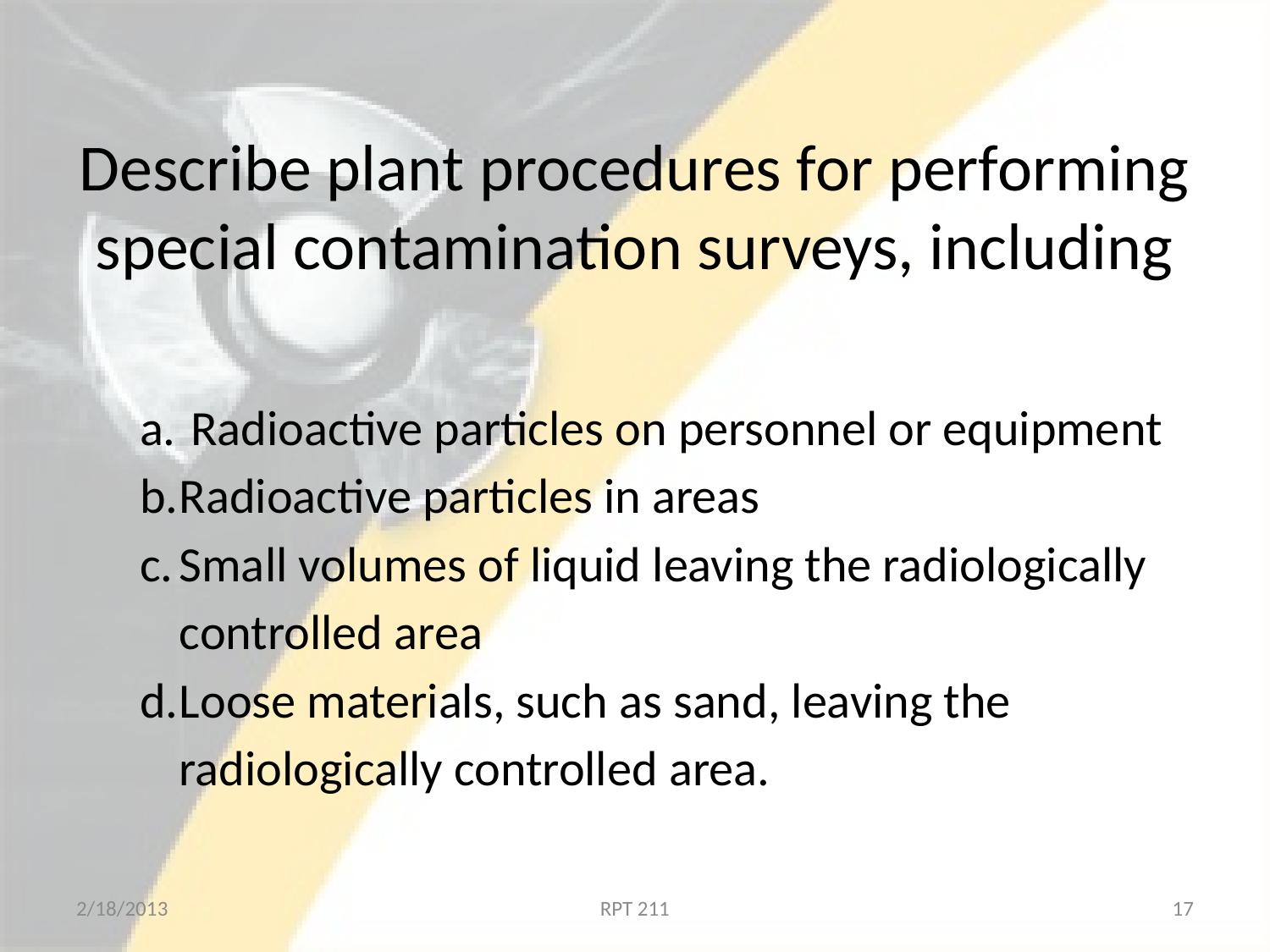

# Describe plant procedures for performing special contamination surveys, including
 Radioactive particles on personnel or equipment
Radioactive particles in areas
Small volumes of liquid leaving the radiologically controlled area
Loose materials, such as sand, leaving the radiologically controlled area.

2/18/2013
RPT 211
17